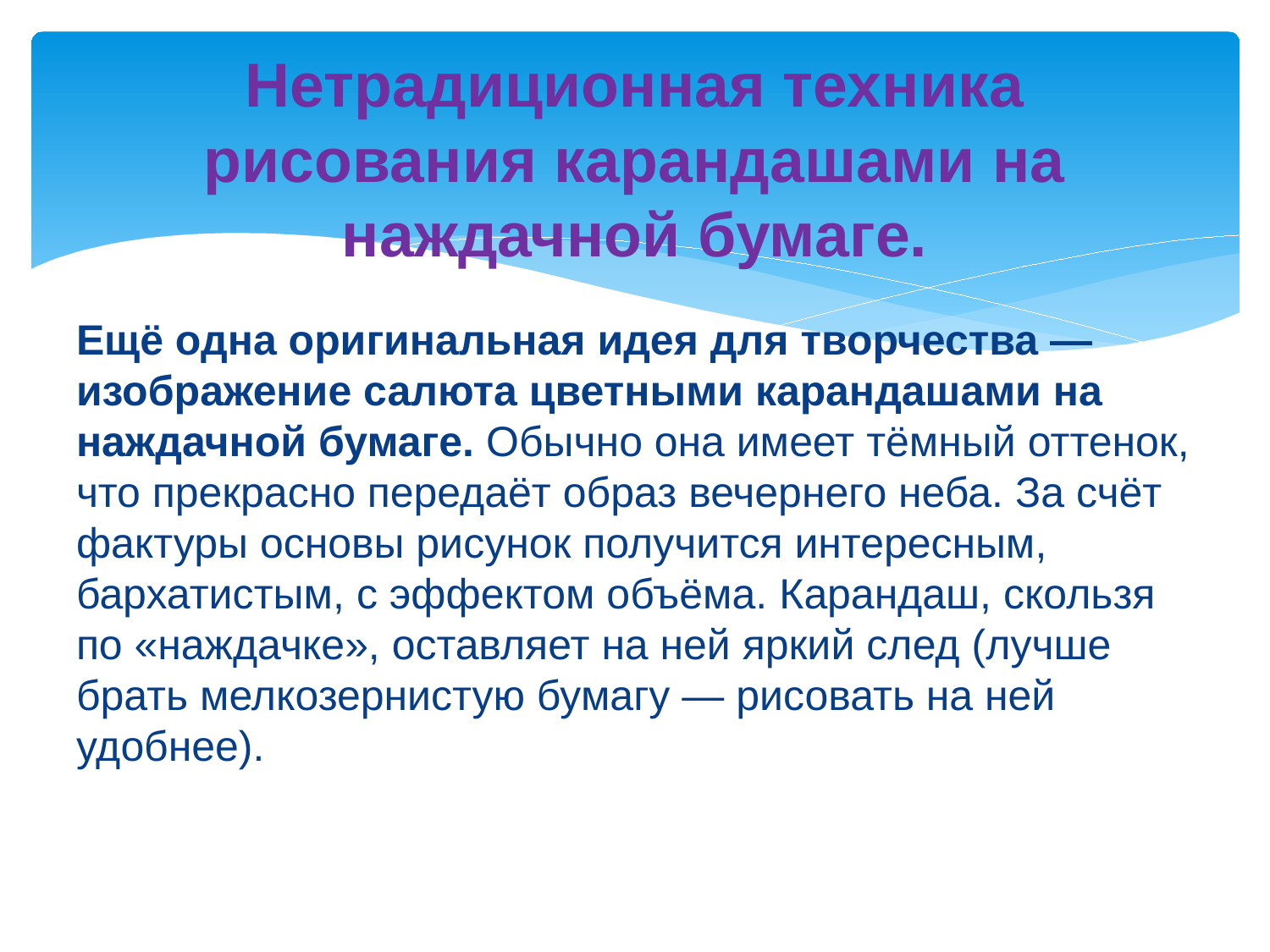

# Нетрадиционная техника рисования карандашами на наждачной бумаге.
Ещё одна оригинальная идея для творчества — изображение салюта цветными карандашами на наждачной бумаге. Обычно она имеет тёмный оттенок, что прекрасно передаёт образ вечернего неба. За счёт фактуры основы рисунок получится интересным, бархатистым, с эффектом объёма. Карандаш, скользя по «наждачке», оставляет на ней яркий след (лучше брать мелкозернистую бумагу — рисовать на ней удобнее).